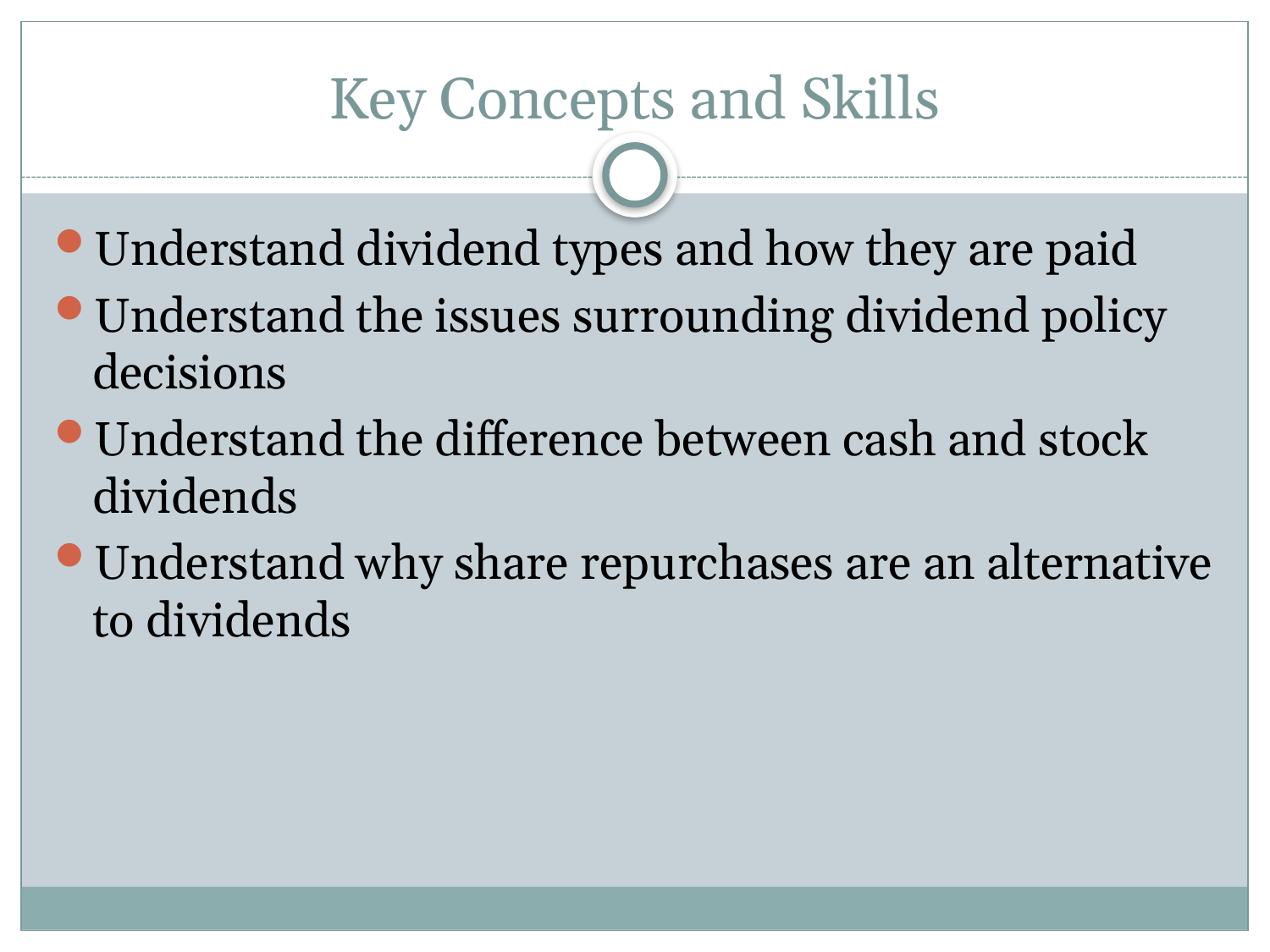

# Key Concepts and Skills
Understand dividend types and how they are paid
Understand the issues surrounding dividend policy decisions
Understand the difference between cash and stock dividends
Understand why share repurchases are an alternative to dividends